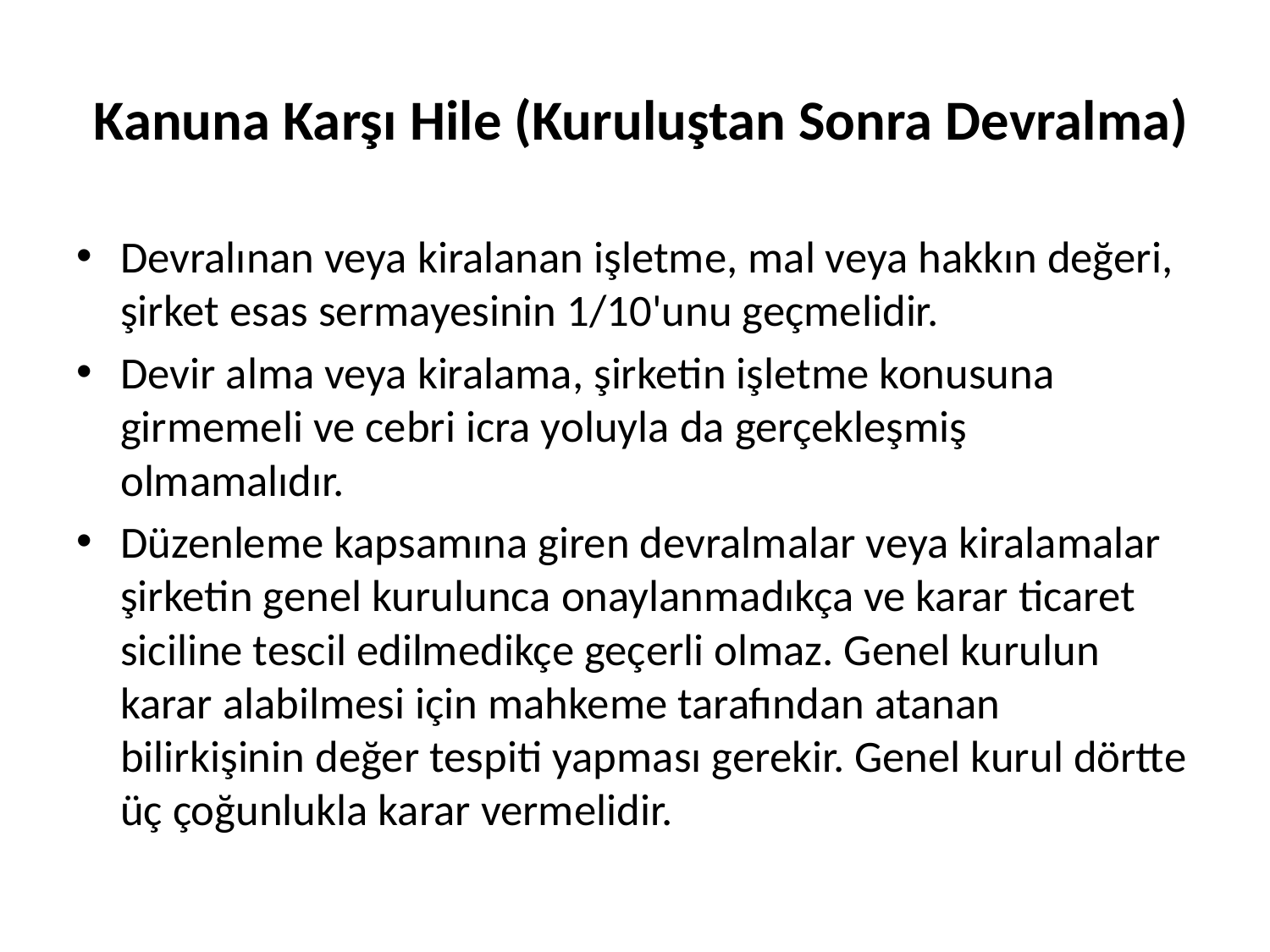

# Kanuna Karşı Hile (Kuruluştan Sonra Devralma)
Devralınan veya kiralanan işletme, mal veya hakkın değeri, şirket esas sermayesinin 1/10'unu geçmelidir.
Devir alma veya kiralama, şirketin işletme konusuna girmemeli ve cebri icra yoluyla da gerçekleşmiş olmamalıdır.
Düzenleme kapsamına giren devralmalar veya kiralamalar şirketin genel kurulunca onaylanmadıkça ve karar ticaret siciline tescil edilmedikçe geçerli olmaz. Genel kurulun karar alabilmesi için mahkeme tarafından atanan bilirkişinin değer tespiti yapması gerekir. Genel kurul dörtte üç çoğunlukla karar vermelidir.